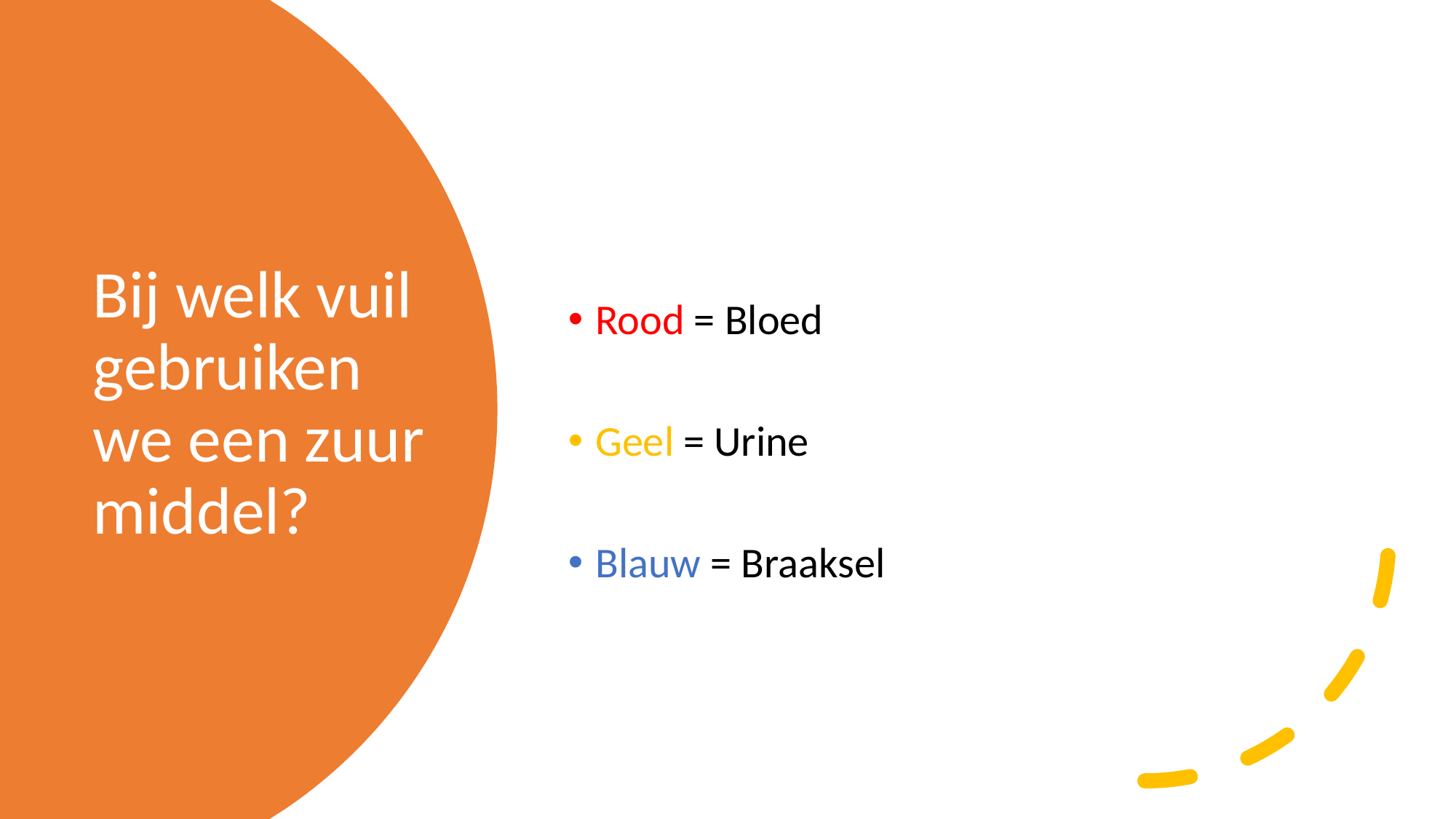

Rood = Bloed

Geel = Urine

Blauw = Braaksel
# Bij welk vuil gebruiken we een zuur middel?